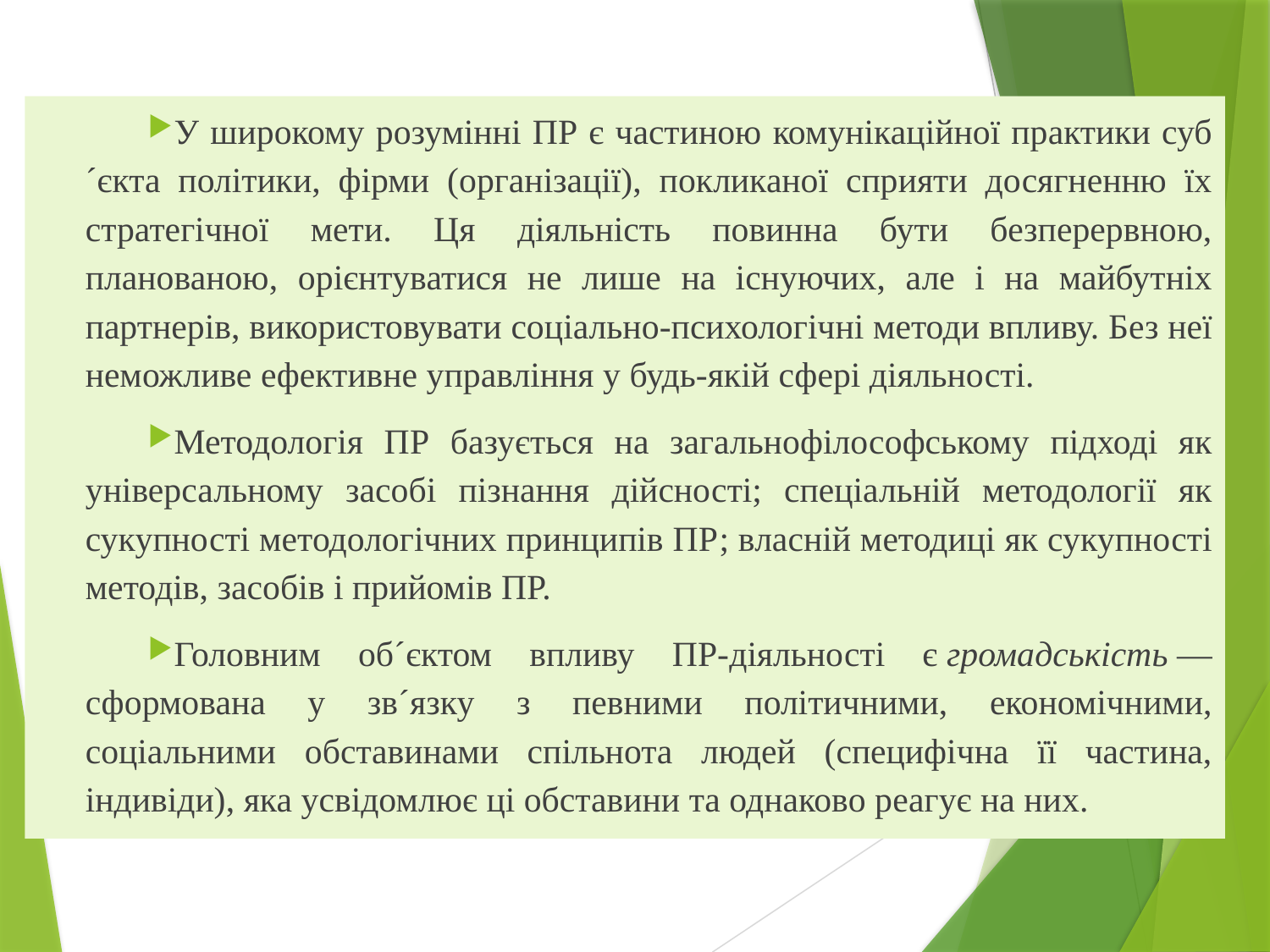

У широкому розумінні ПР є частиною комунікаційної практики суб´єкта політики, фірми (організації), покликаної сприяти досягненню їх стратегічної мети. Ця діяльність повинна бути безперервною, планованою, орієнтуватися не лише на існуючих, але і на майбутніх партнерів, використовувати соціально-психологічні методи впливу. Без неї неможливе ефективне управління у будь-якій сфері діяльності.
Методологія ПР базується на загальнофілософському підході як універсальному засобі пізнання дійсності; спеціальній методології як сукупності методологічних принципів ПР; власній методиці як сукупності методів, засобів і прийомів ПР.
Головним об´єктом впливу ПР-діяльності є громадськість — сформована у зв´язку з певними політичними, економічними, соціальними обставинами спільнота людей (специфічна її частина, індивіди), яка усвідомлює ці обставини та однаково реагує на них.